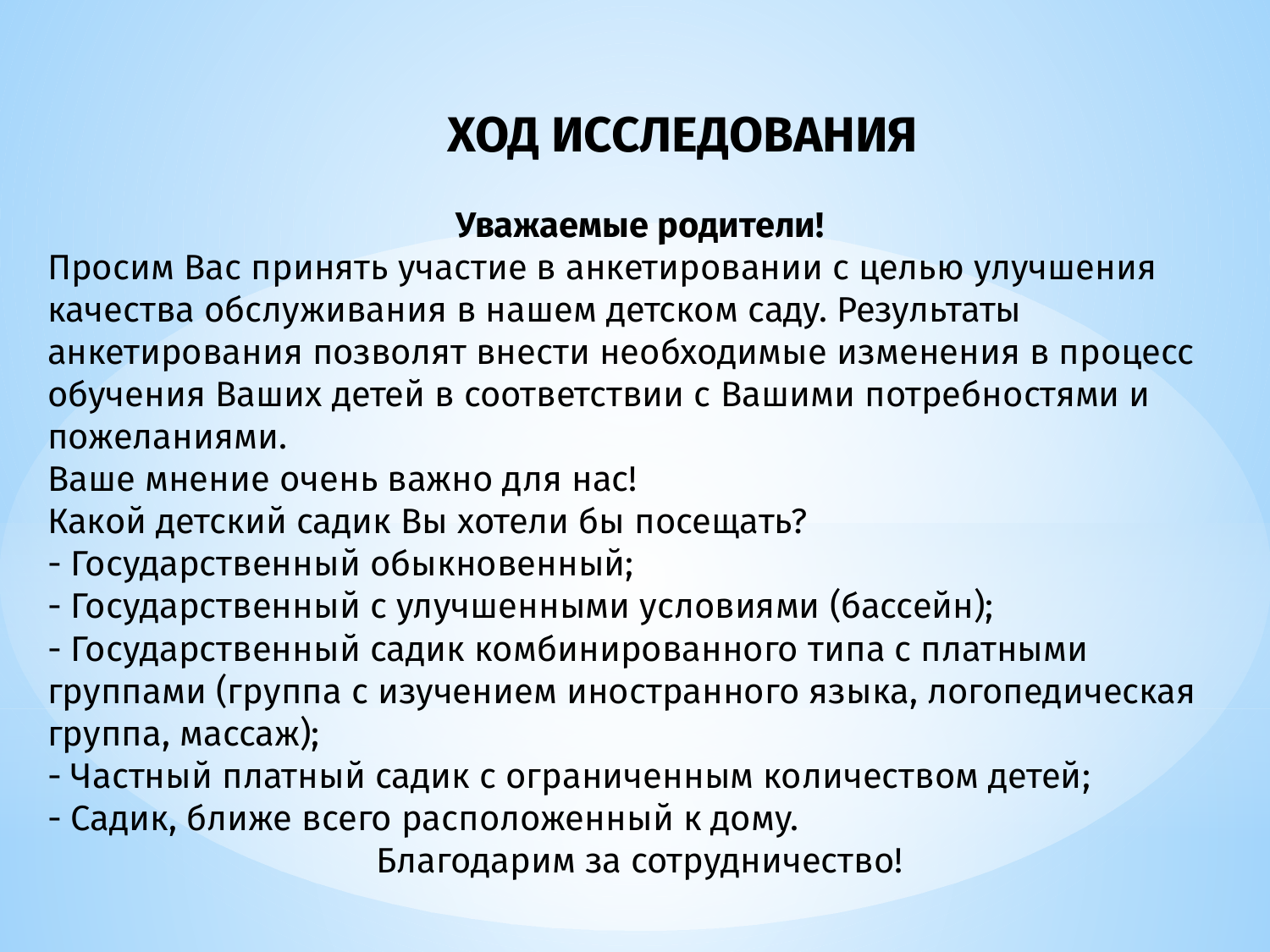

ХОД ИССЛЕДОВАНИЯ
Уважаемые родители!
Просим Вас принять участие в анкетировании с целью улучшения качества обслуживания в нашем детском саду. Результаты анкетирования позволят внести необходимые изменения в процесс обучения Ваших детей в соответствии с Вашими потребностями и пожеланиями.
Ваше мнение очень важно для нас!
Какой детский садик Вы хотели бы посещать?
- Государственный обыкновенный;
- Государственный с улучшенными условиями (бассейн);
- Государственный садик комбинированного типа с платными группами (группа с изучением иностранного языка, логопедическая группа, массаж);
- Частный платный садик с ограниченным количеством детей;
- Садик, ближе всего расположенный к дому.
Благодарим за сотрудничество!